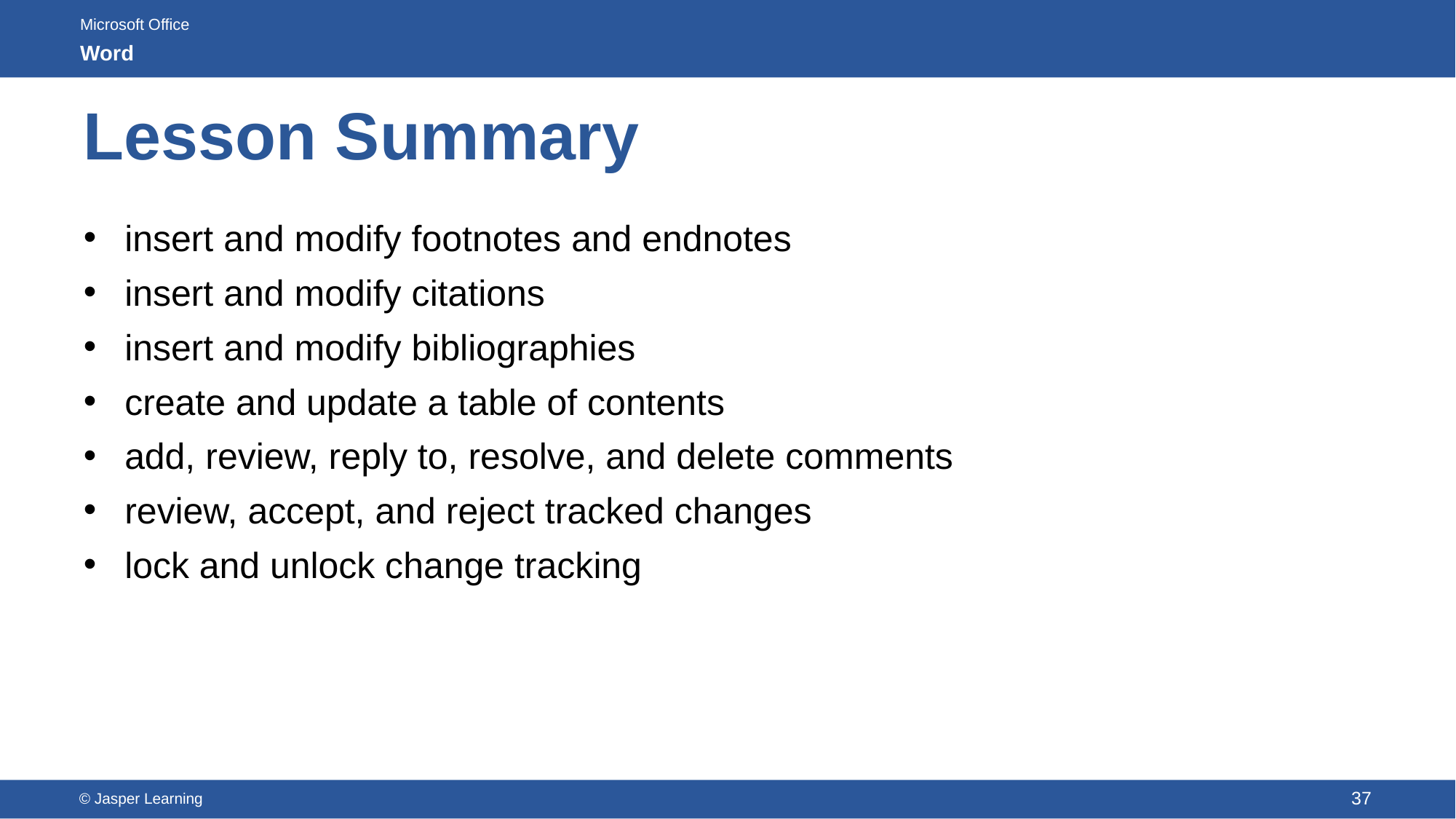

# Lesson Summary
insert and modify footnotes and endnotes
insert and modify citations
insert and modify bibliographies
create and update a table of contents
add, review, reply to, resolve, and delete comments
review, accept, and reject tracked changes
lock and unlock change tracking
37
© Jasper Learning